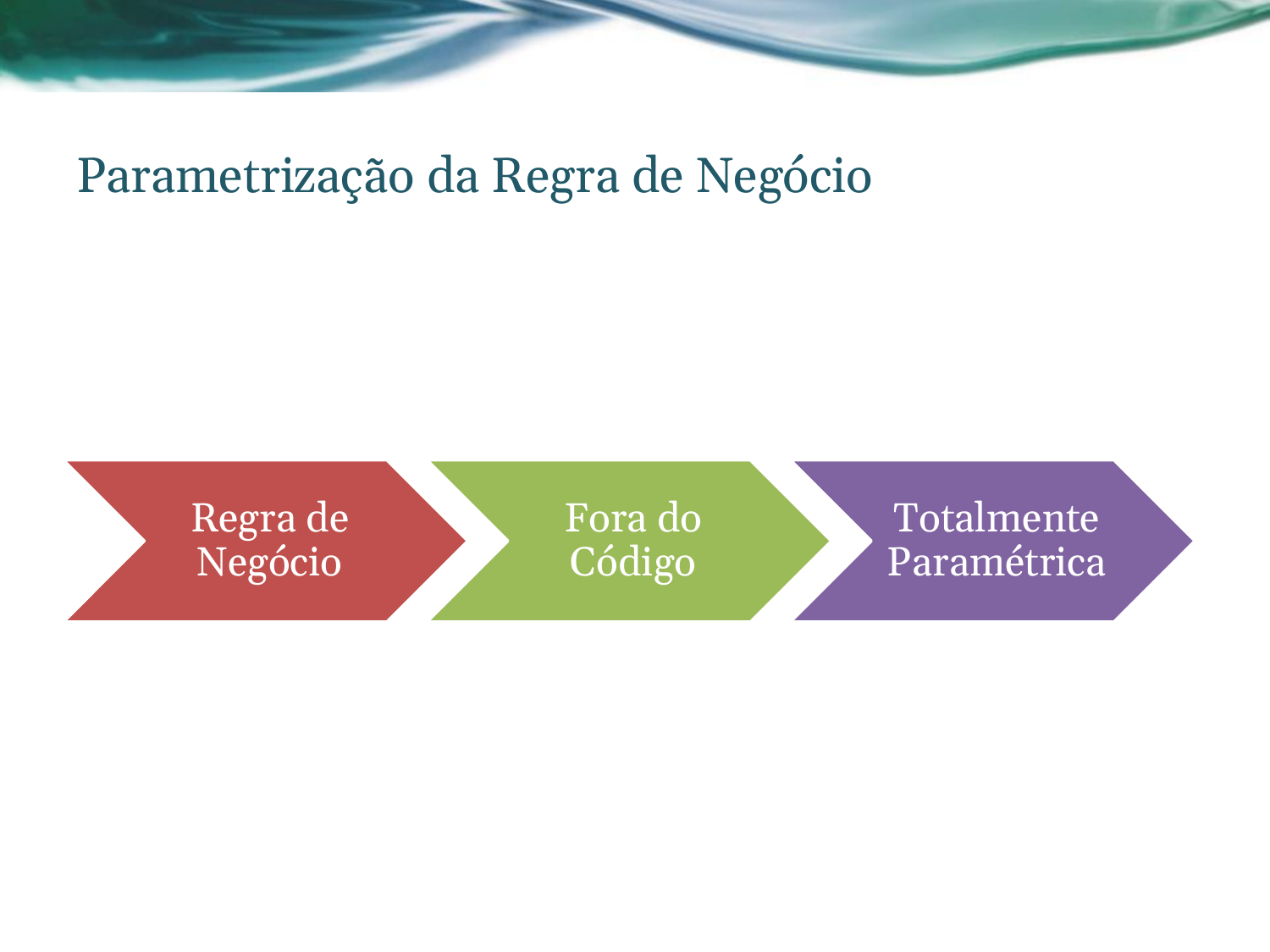

# Parametrização da Regra de Negócio
Regra de Negócio
Fora do Código
Totalmente Paramétrica